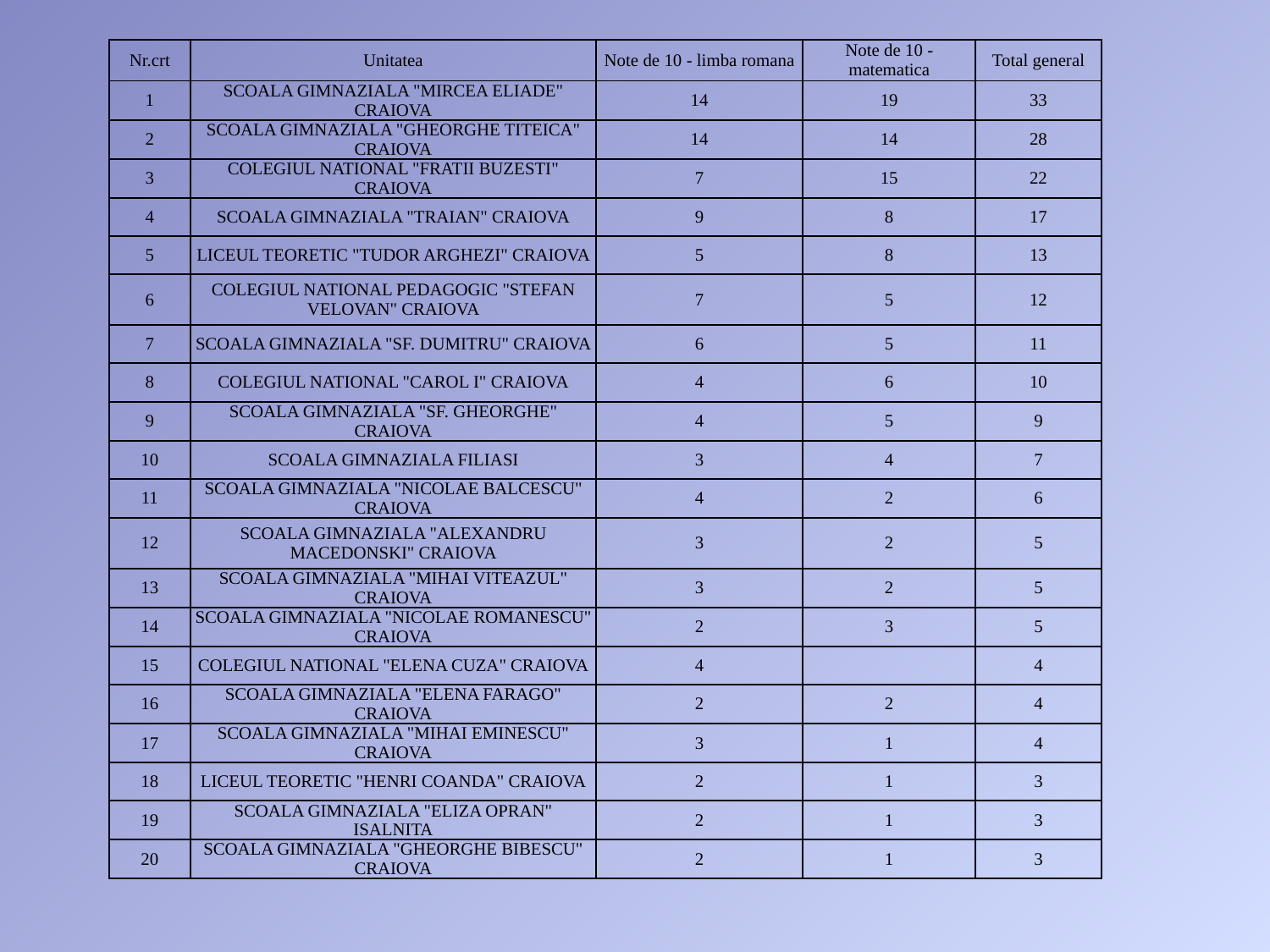

| Nr.crt | Unitatea | Note de 10 - limba romana | Note de 10 - matematica | Total general |
| --- | --- | --- | --- | --- |
| 1 | SCOALA GIMNAZIALA "MIRCEA ELIADE" CRAIOVA | 14 | 19 | 33 |
| 2 | SCOALA GIMNAZIALA "GHEORGHE TITEICA" CRAIOVA | 14 | 14 | 28 |
| 3 | COLEGIUL NATIONAL "FRATII BUZESTI" CRAIOVA | 7 | 15 | 22 |
| 4 | SCOALA GIMNAZIALA "TRAIAN" CRAIOVA | 9 | 8 | 17 |
| 5 | LICEUL TEORETIC "TUDOR ARGHEZI" CRAIOVA | 5 | 8 | 13 |
| 6 | COLEGIUL NATIONAL PEDAGOGIC "STEFAN VELOVAN" CRAIOVA | 7 | 5 | 12 |
| 7 | SCOALA GIMNAZIALA "SF. DUMITRU" CRAIOVA | 6 | 5 | 11 |
| 8 | COLEGIUL NATIONAL "CAROL I" CRAIOVA | 4 | 6 | 10 |
| 9 | SCOALA GIMNAZIALA "SF. GHEORGHE" CRAIOVA | 4 | 5 | 9 |
| 10 | SCOALA GIMNAZIALA FILIASI | 3 | 4 | 7 |
| 11 | SCOALA GIMNAZIALA "NICOLAE BALCESCU" CRAIOVA | 4 | 2 | 6 |
| 12 | SCOALA GIMNAZIALA "ALEXANDRU MACEDONSKI" CRAIOVA | 3 | 2 | 5 |
| 13 | SCOALA GIMNAZIALA "MIHAI VITEAZUL" CRAIOVA | 3 | 2 | 5 |
| 14 | SCOALA GIMNAZIALA "NICOLAE ROMANESCU" CRAIOVA | 2 | 3 | 5 |
| 15 | COLEGIUL NATIONAL "ELENA CUZA" CRAIOVA | 4 |  | 4 |
| 16 | SCOALA GIMNAZIALA "ELENA FARAGO" CRAIOVA | 2 | 2 | 4 |
| 17 | SCOALA GIMNAZIALA "MIHAI EMINESCU" CRAIOVA | 3 | 1 | 4 |
| 18 | LICEUL TEORETIC "HENRI COANDA" CRAIOVA | 2 | 1 | 3 |
| 19 | SCOALA GIMNAZIALA "ELIZA OPRAN" ISALNITA | 2 | 1 | 3 |
| 20 | SCOALA GIMNAZIALA "GHEORGHE BIBESCU" CRAIOVA | 2 | 1 | 3 |